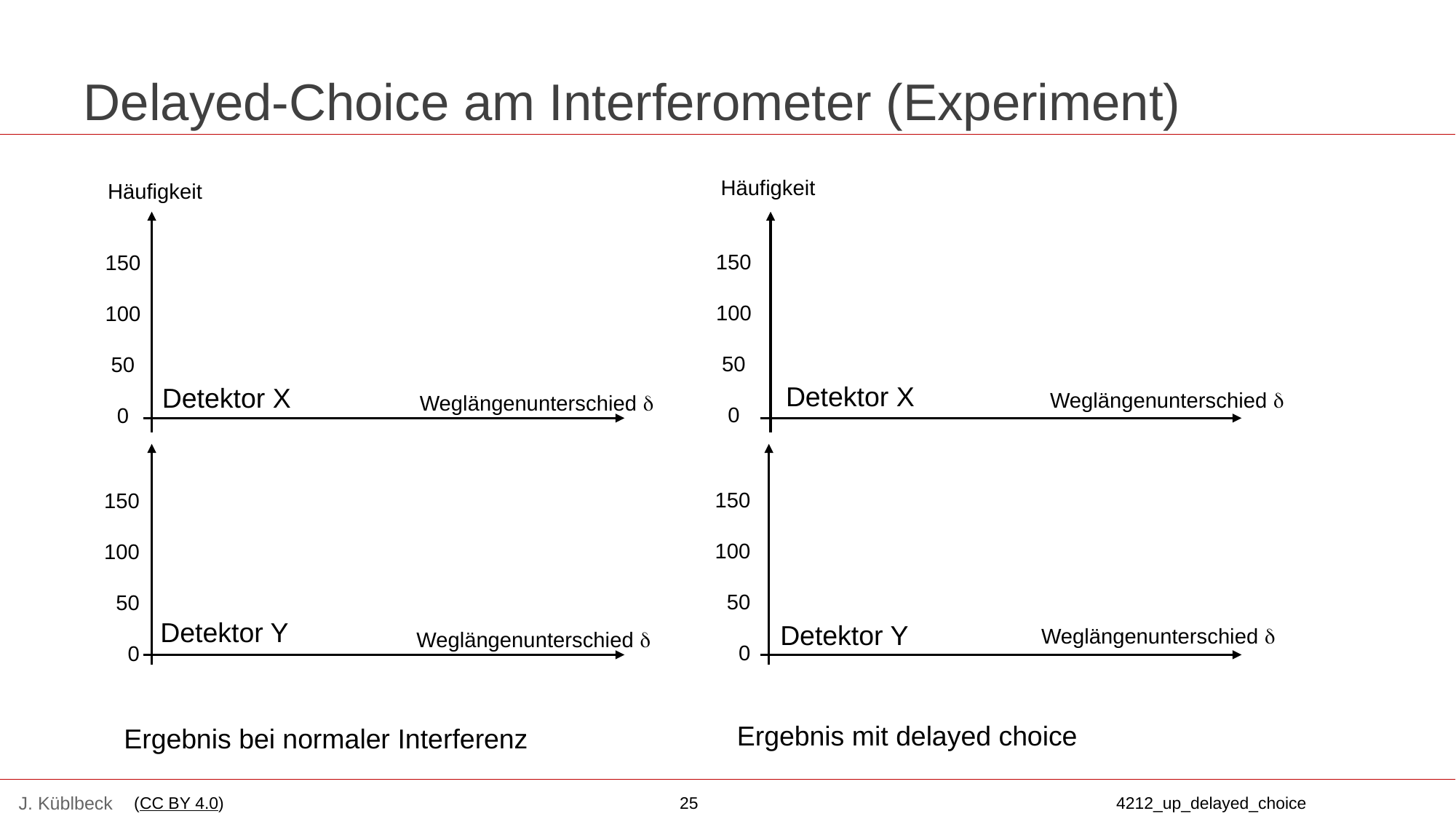

# Delayed-Choice am Interferometer (Experiment)
Häufigkeit
Häufigkeit
150

100

50

0
150

100

50

0
Detektor X
Detektor X
Weglängenunterschied δ
Weglängenunterschied δ
150

100

50

0
150

100

50

0
Detektor Y
Detektor Y
Weglängenunterschied δ
Weglängenunterschied δ
Ergebnis mit delayed choice
Ergebnis bei normaler Interferenz